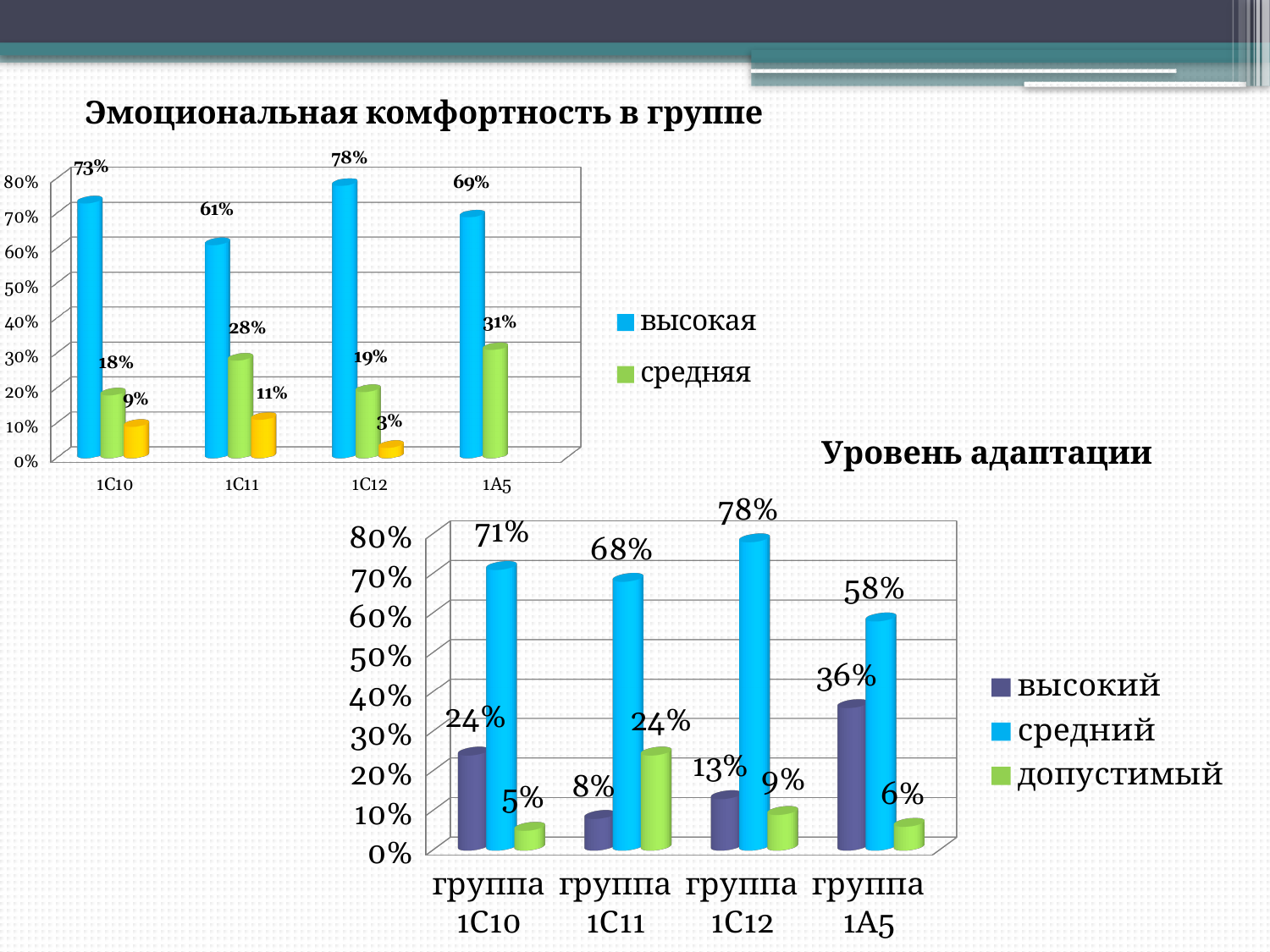

Эмоциональная комфортность в группе

[unsupported chart]

Уровень адаптации

[unsupported chart]